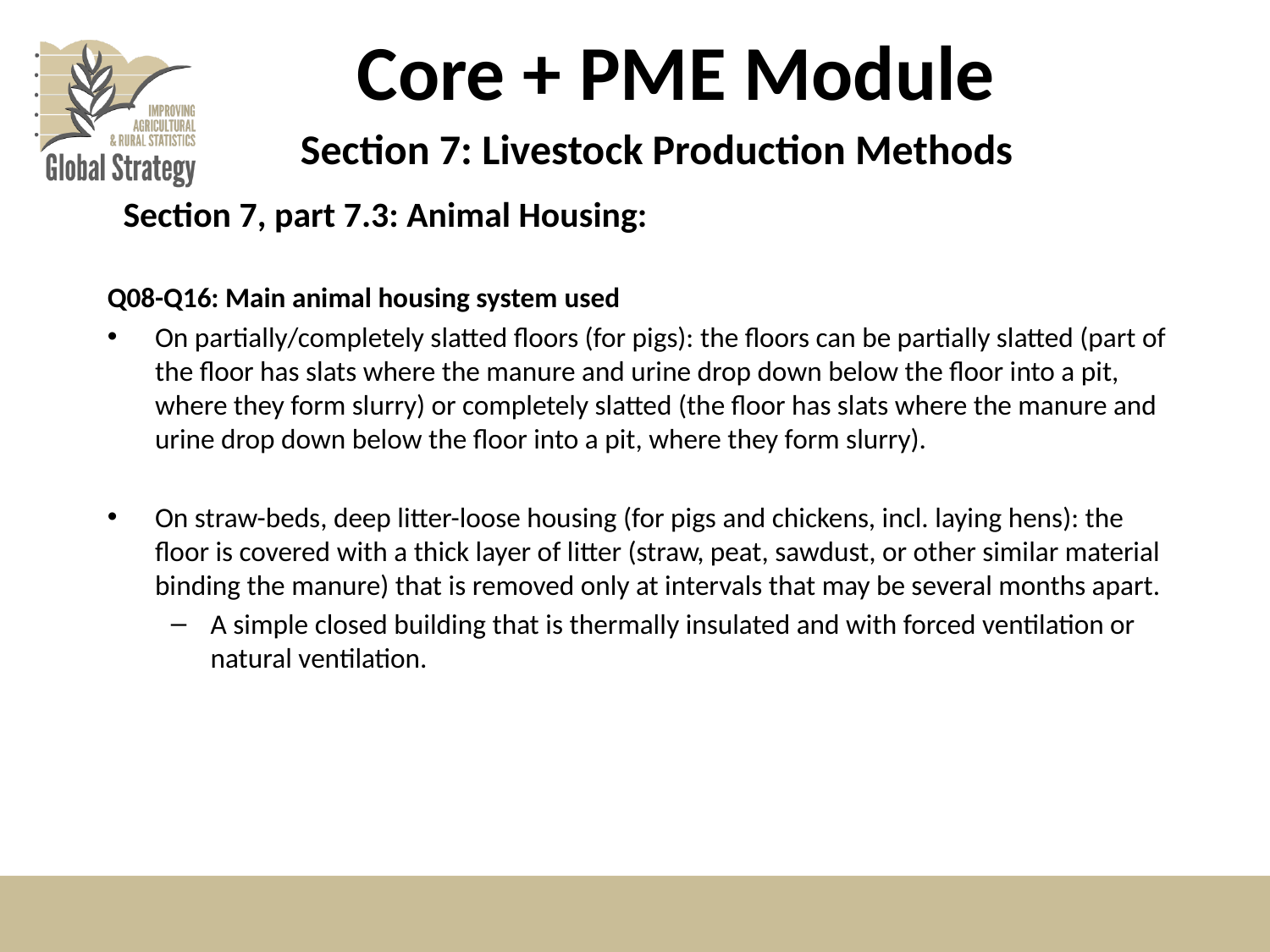

# Core + PME Module
Section 7: Livestock Production Methods

Section 7, part 7.3: Animal Housing:

Q08-Q16: Main animal housing system used
On partially/completely slatted floors (for pigs): the floors can be partially slatted (part of the floor has slats where the manure and urine drop down below the floor into a pit, where they form slurry) or completely slatted (the floor has slats where the manure and urine drop down below the floor into a pit, where they form slurry).

On straw-beds, deep litter-loose housing (for pigs and chickens, incl. laying hens): the floor is covered with a thick layer of litter (straw, peat, sawdust, or other similar material binding the manure) that is removed only at intervals that may be several months apart.
A simple closed building that is thermally insulated and with forced ventilation or natural ventilation.